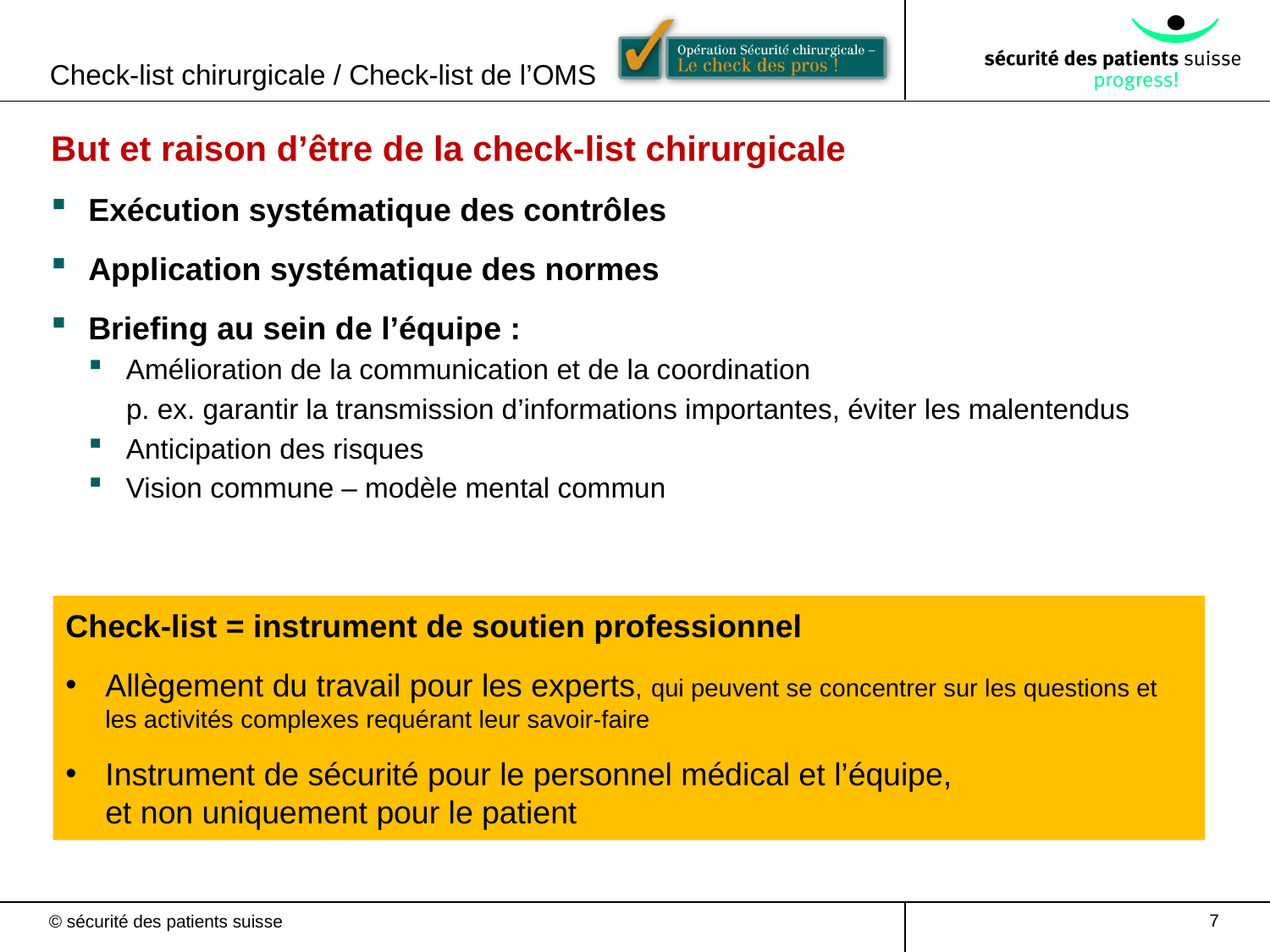

Check-list chirurgicale / Check-list de l’OMS
But et raison d’être de la check-list chirurgicale
Exécution systématique des contrôles
Application systématique des normes
Briefing au sein de l’équipe :
Amélioration de la communication et de la coordination
p. ex. garantir la transmission d’informations importantes, éviter les malentendus
Anticipation des risques
Vision commune – modèle mental commun

Check-list = instrument de soutien professionnel
Allègement du travail pour les experts, qui peuvent se concentrer sur les questions et les activités complexes requérant leur savoir-faire
Instrument de sécurité pour le personnel médical et l’équipe, et non uniquement pour le patient
7
© sécurité des patients suisse